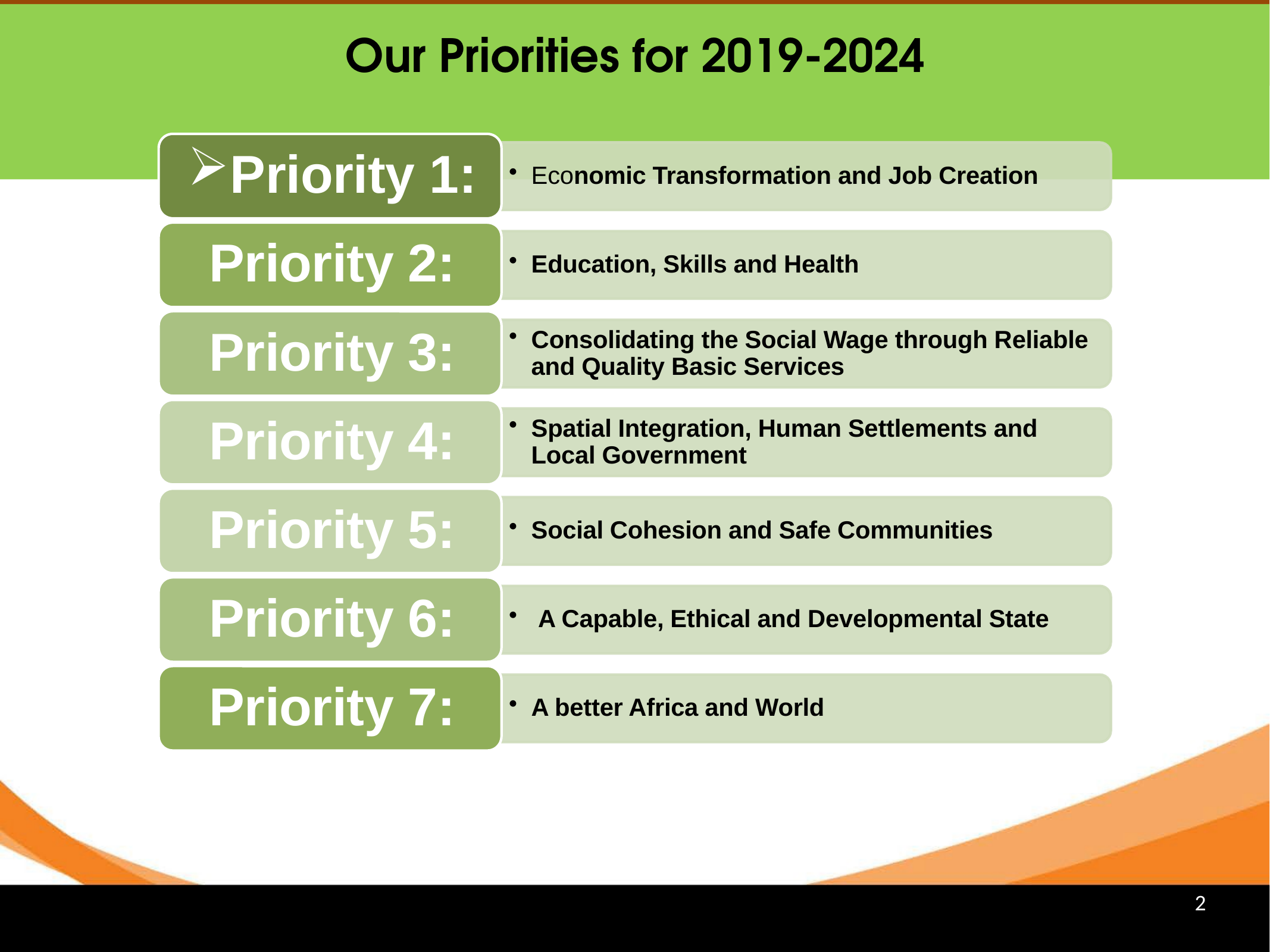

# Our Priorities for 2019-2024
Economic Transformation and Job Creation
Priority 1:
Education, Skills and Health
Priority 2:
Consolidating the Social Wage through Reliable and Quality Basic Services
Priority 3:
Spatial Integration, Human Settlements and Local Government
Priority 4:
Social Cohesion and Safe Communities
Priority 5:
 A Capable, Ethical and Developmental State
Priority 6:
A better Africa and World
Priority 7:
2
8